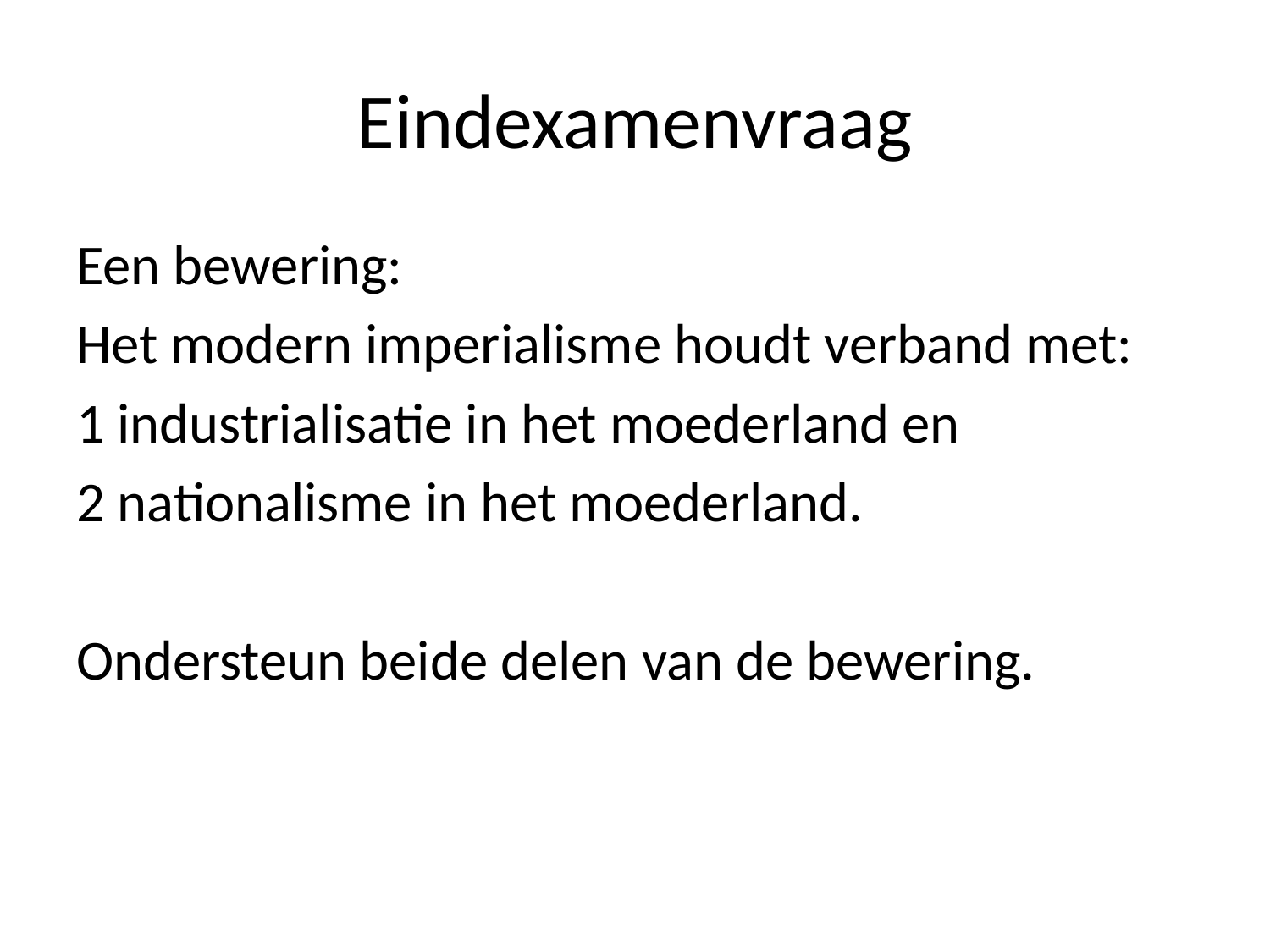

# Eindexamenvraag
Een bewering:
Het modern imperialisme houdt verband met:
1 industrialisatie in het moederland en
2 nationalisme in het moederland.

Ondersteun beide delen van de bewering.